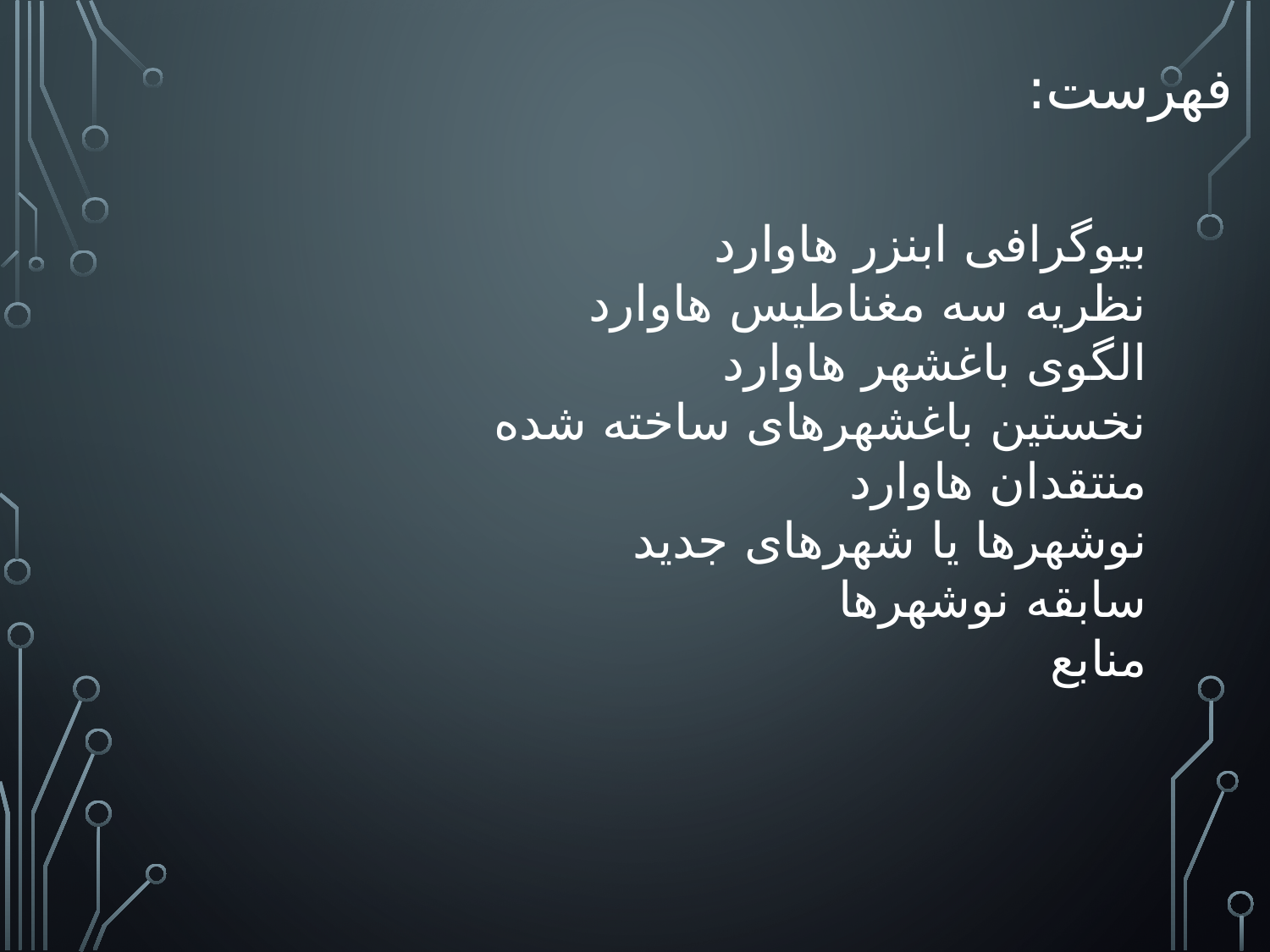

فهرست:
بیوگرافی ابنزر هاوارد
نظریه سه مغناطیس هاوارد
الگوی باغشهر هاوارد
نخستین باغشهرهای ساخته شده
منتقدان هاوارد
نوشهرها یا شهرهای جدید
سابقه نوشهرها
منابع